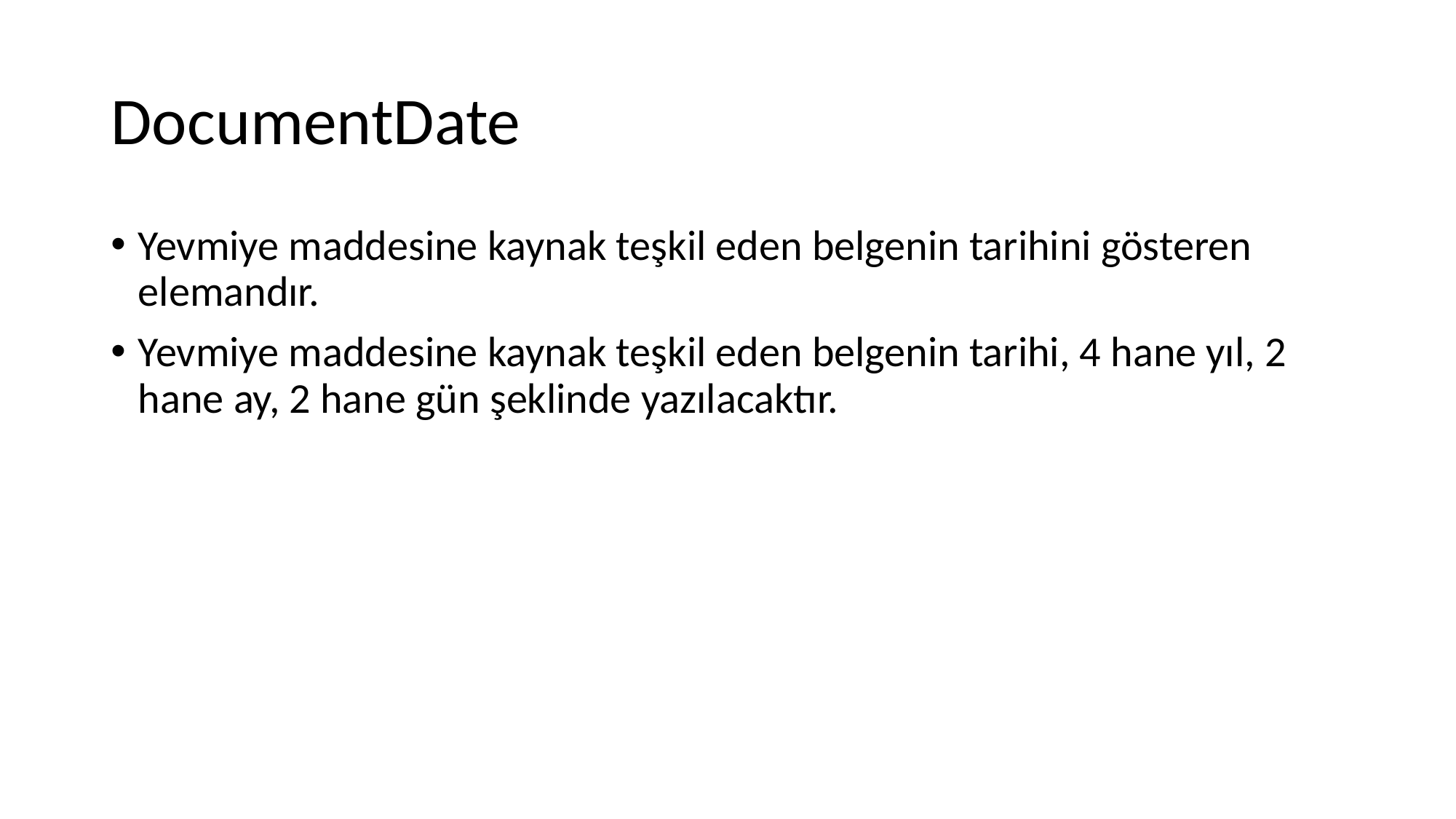

# DocumentDate
Yevmiye maddesine kaynak teşkil eden belgenin tarihini gösteren elemandır.
Yevmiye maddesine kaynak teşkil eden belgenin tarihi, 4 hane yıl, 2 hane ay, 2 hane gün şeklinde yazılacaktır.